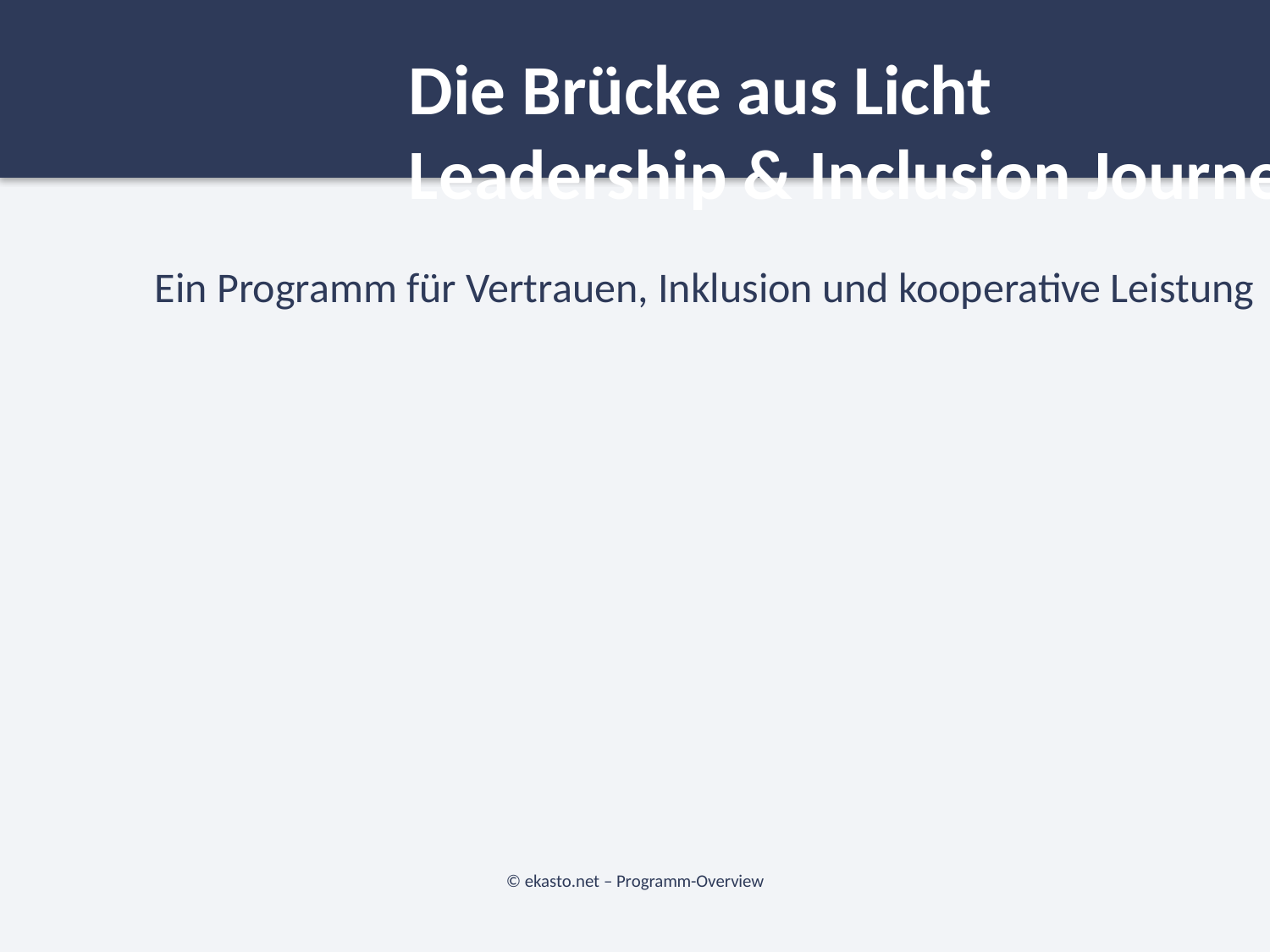

ekasto
Die Brücke aus Licht
Leadership & Inclusion Journey
Ein Programm für Vertrauen, Inklusion und kooperative Leistung
© ekasto.net – Programm-Overview